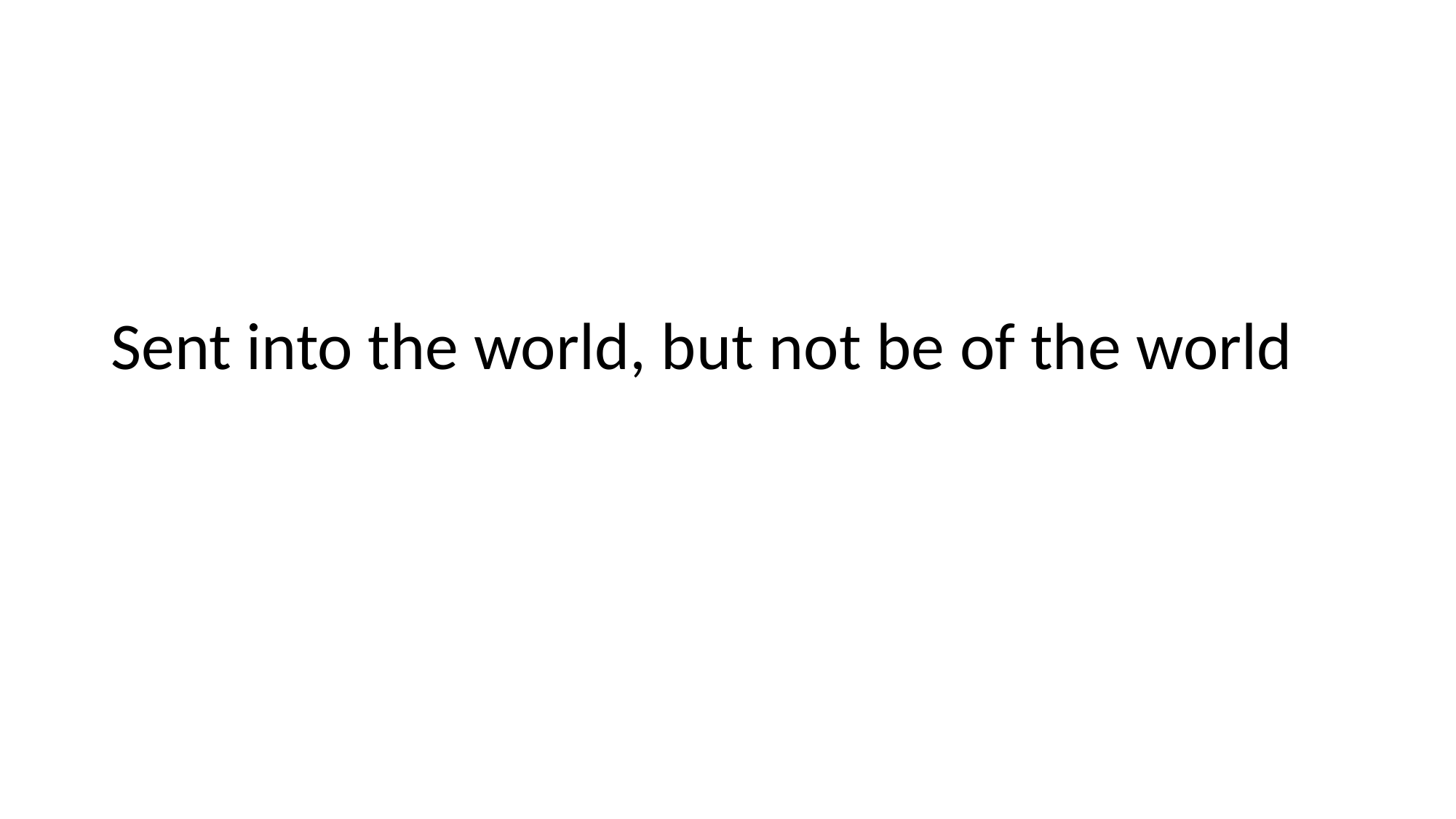

# Sent into the world, but not be of the world